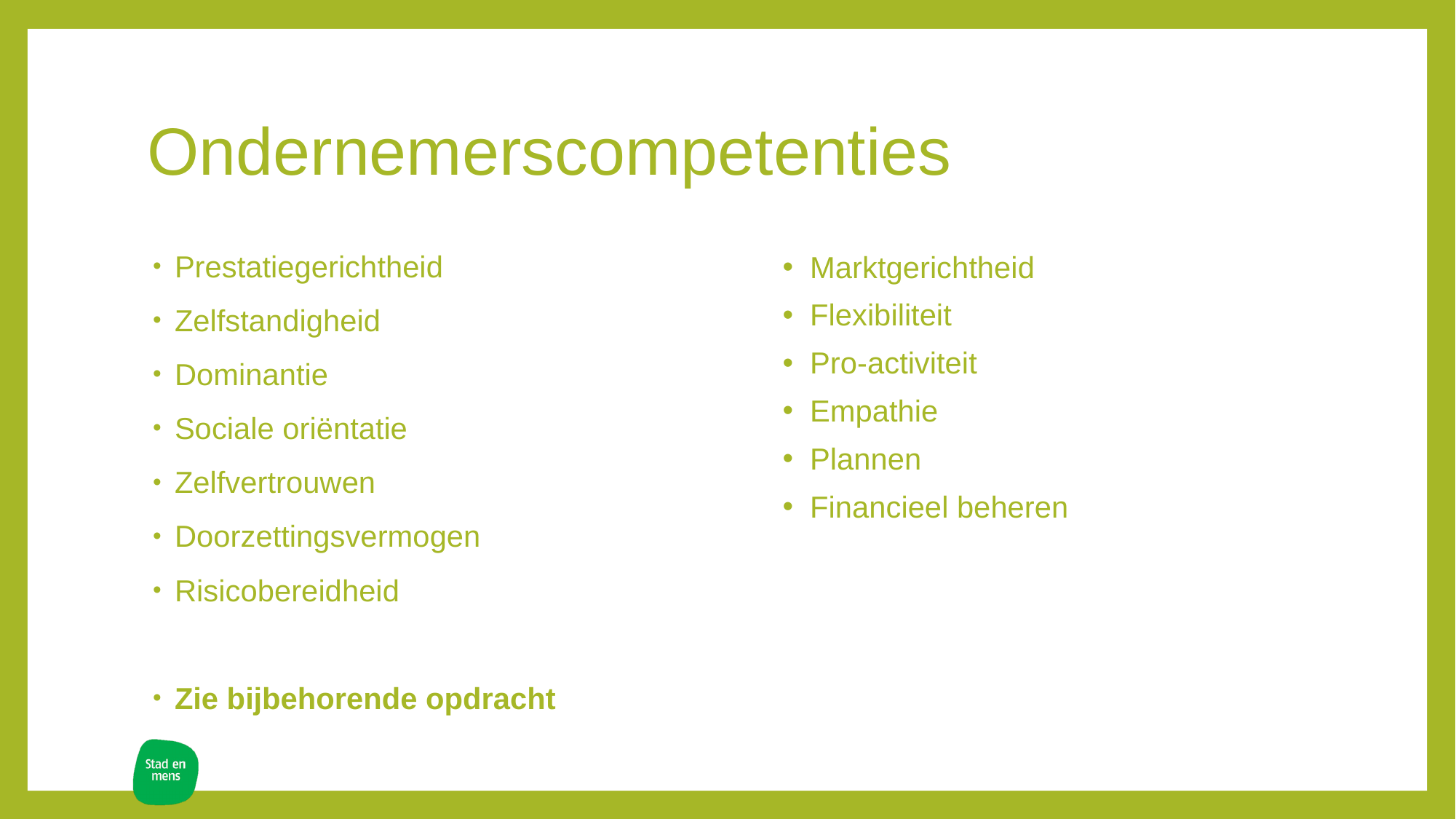

# Ondernemerscompetenties
Prestatiegerichtheid
Zelfstandigheid
Dominantie
Sociale oriëntatie
Zelfvertrouwen
Doorzettingsvermogen
Risicobereidheid

Zie bijbehorende opdracht

Marktgerichtheid
Flexibiliteit
Pro-activiteit
Empathie
Plannen
Financieel beheren